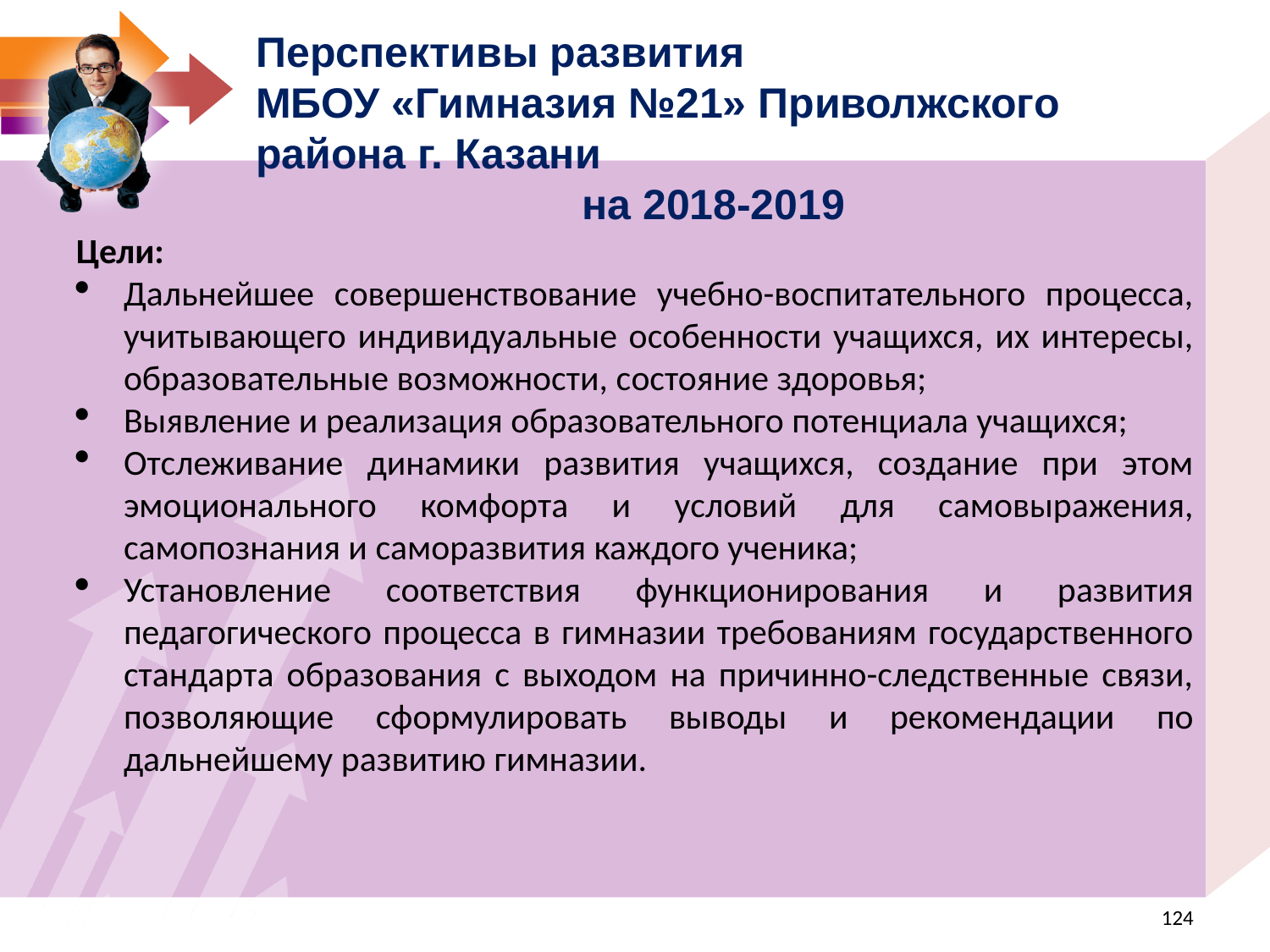

Перспективы развития
МБОУ «Гимназия №21» Приволжского района г. Казани
на 2018-2019
Цели:
Дальнейшее совершенствование учебно-воспитательного процесса, учитывающего индивидуальные особенности учащихся, их интересы, образовательные возможности, состояние здоровья;
Выявление и реализация образовательного потенциала учащихся;
Отслеживание динамики развития учащихся, создание при этом эмоционального комфорта и условий для самовыражения, самопознания и саморазвития каждого ученика;
Установление соответствия функционирования и развития педагогического процесса в гимназии требованиям государственного стандарта образования с выходом на причинно-следственные связи, позволяющие сформулировать выводы и рекомендации по дальнейшему развитию гимназии.

124